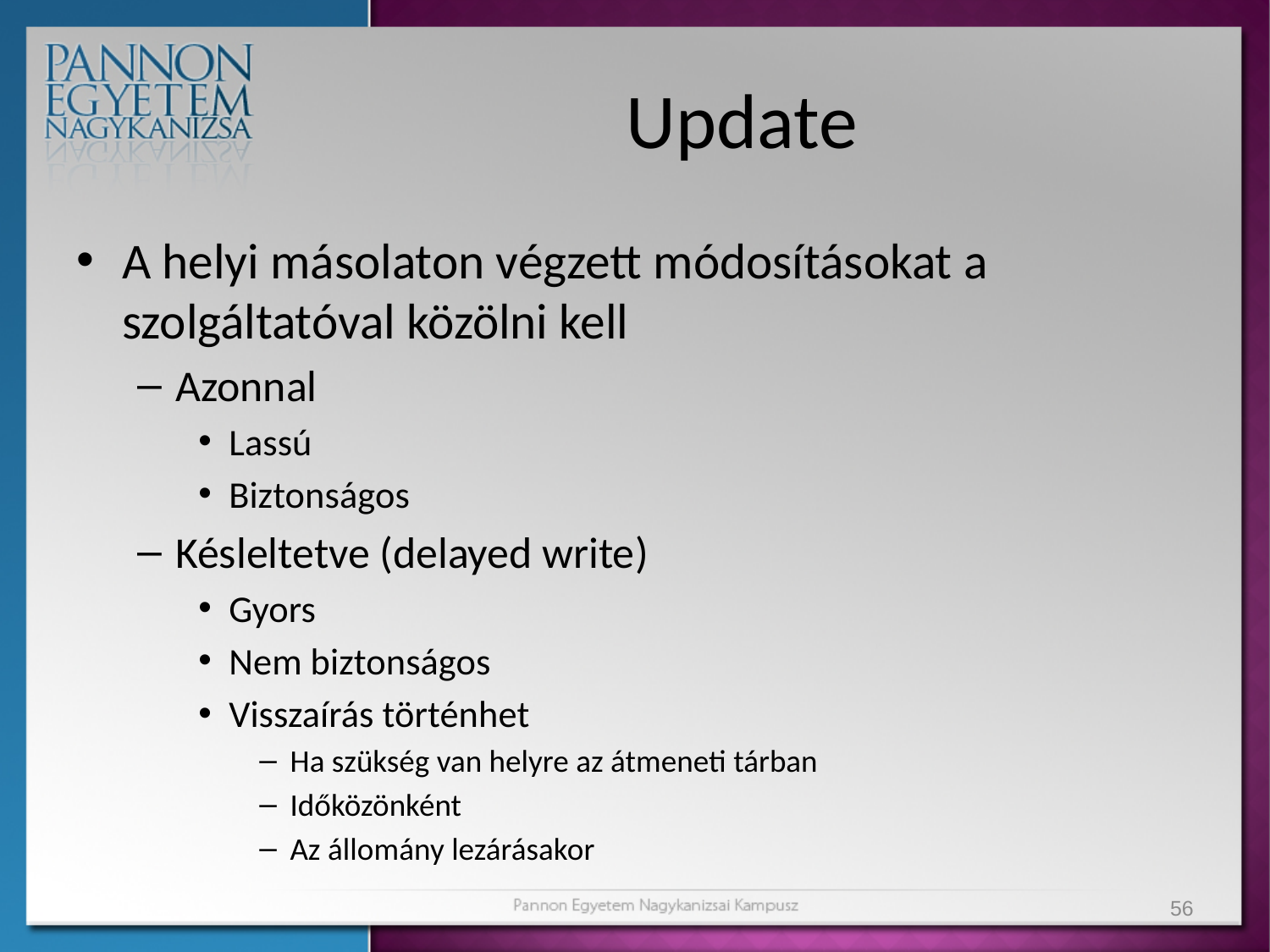

# Update
A helyi másolaton végzett módosításokat a szolgáltatóval közölni kell
Azonnal
Lassú
Biztonságos
Késleltetve (delayed write)
Gyors
Nem biztonságos
Visszaírás történhet
Ha szükség van helyre az átmeneti tárban
Időközönként
Az állomány lezárásakor
56